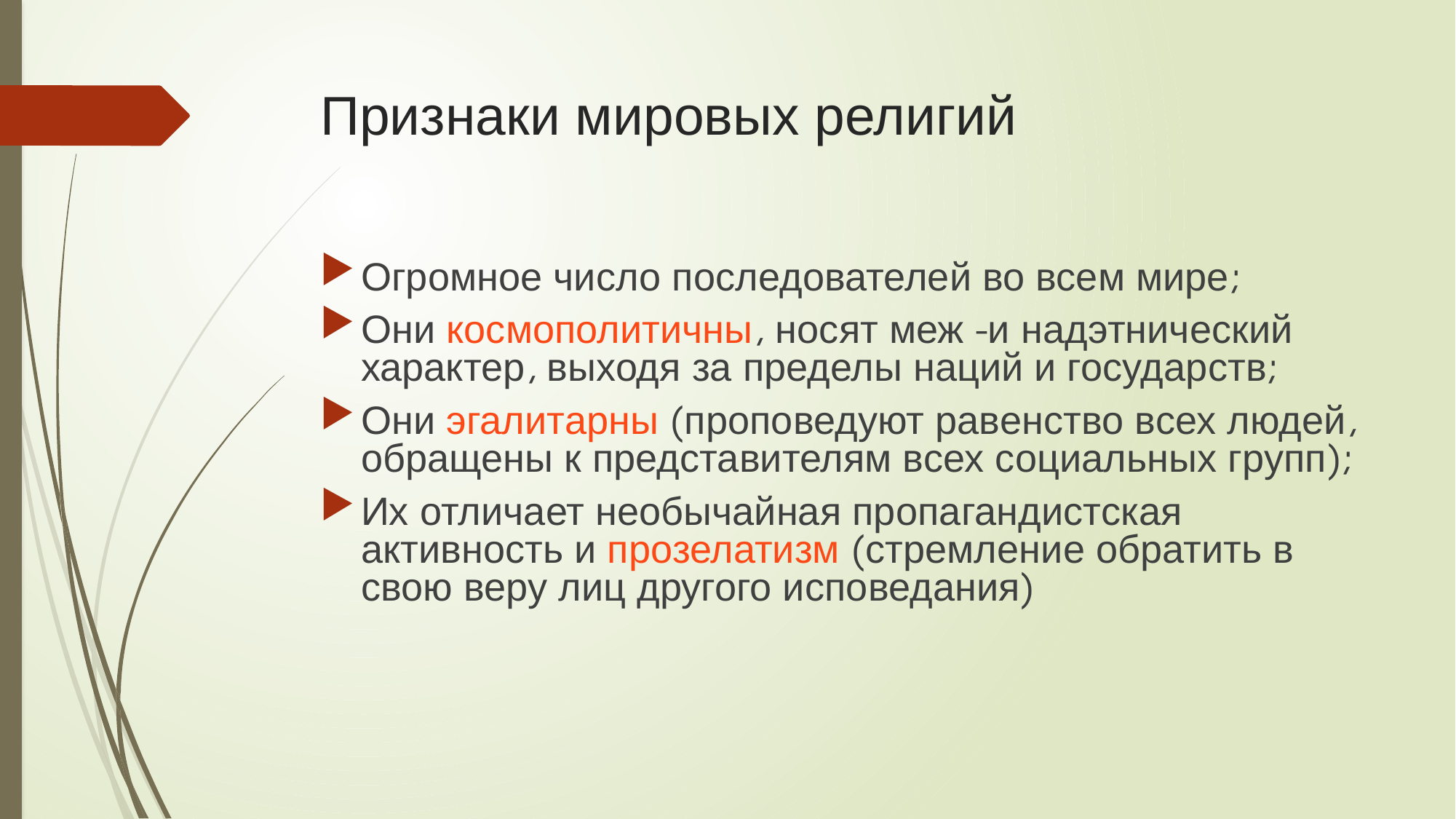

# Признаки мировых религий
Огромное число последователей во всем мире;
Они космополитичны, носят меж -и надэтнический характер, выходя за пределы наций и государств;
Они эгалитарны (проповедуют равенство всех людей, обращены к представителям всех социальных групп);
Их отличает необычайная пропагандистская активность и прозелатизм (стремление обратить в свою веру лиц другого исповедания)